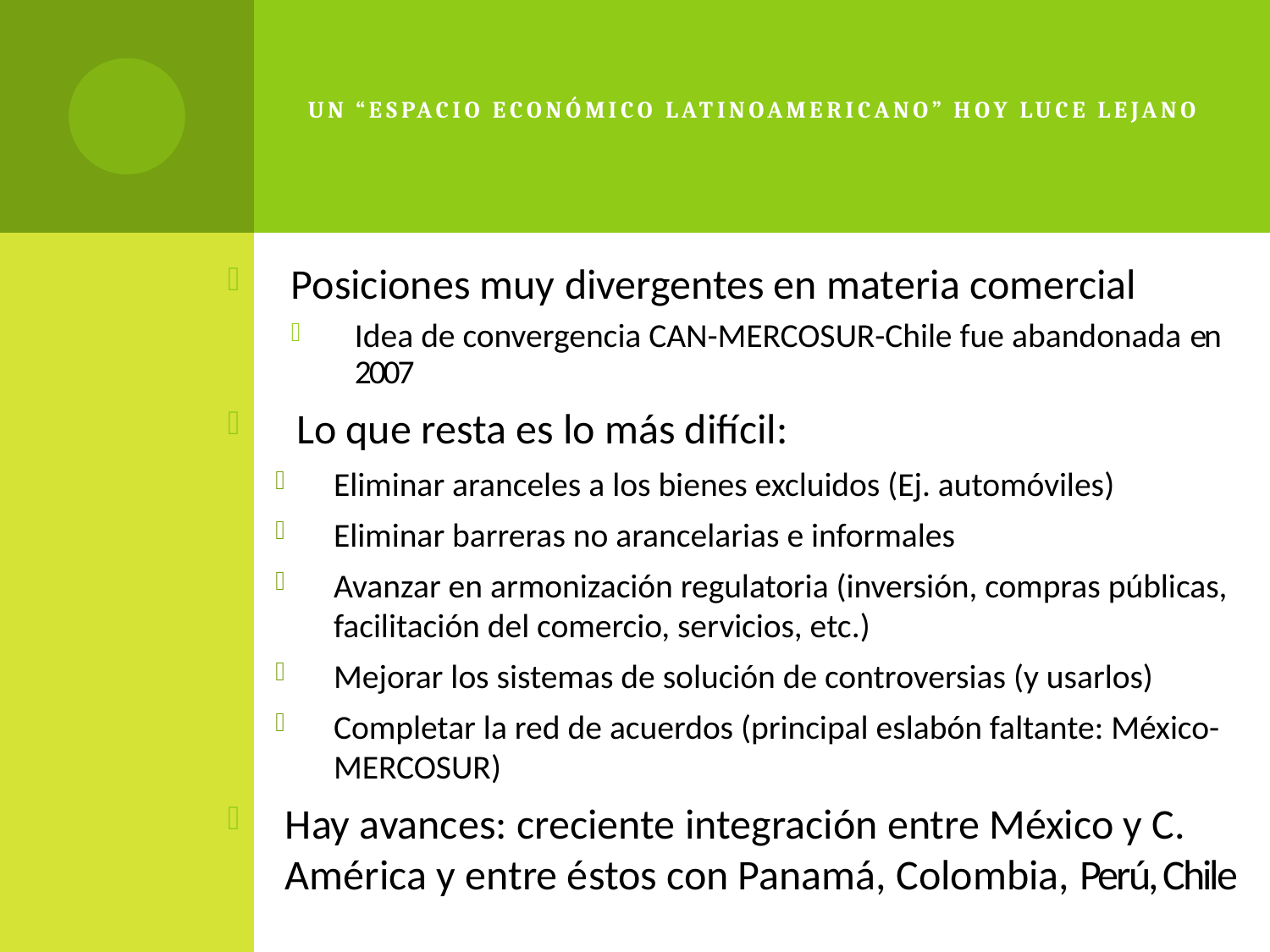

# un “espacio económico latinoamericano” hoy luce lejano
Posiciones muy divergentes en materia comercial
Idea de convergencia CAN-MERCOSUR-Chile fue abandonada en 2007
Lo que resta es lo más difícil:
Eliminar aranceles a los bienes excluidos (Ej. automóviles)
Eliminar barreras no arancelarias e informales
Avanzar en armonización regulatoria (inversión, compras públicas, facilitación del comercio, servicios, etc.)
Mejorar los sistemas de solución de controversias (y usarlos)
Completar la red de acuerdos (principal eslabón faltante: México-MERCOSUR)
Hay avances: creciente integración entre México y C. América y entre éstos con Panamá, Colombia, Perú, Chile